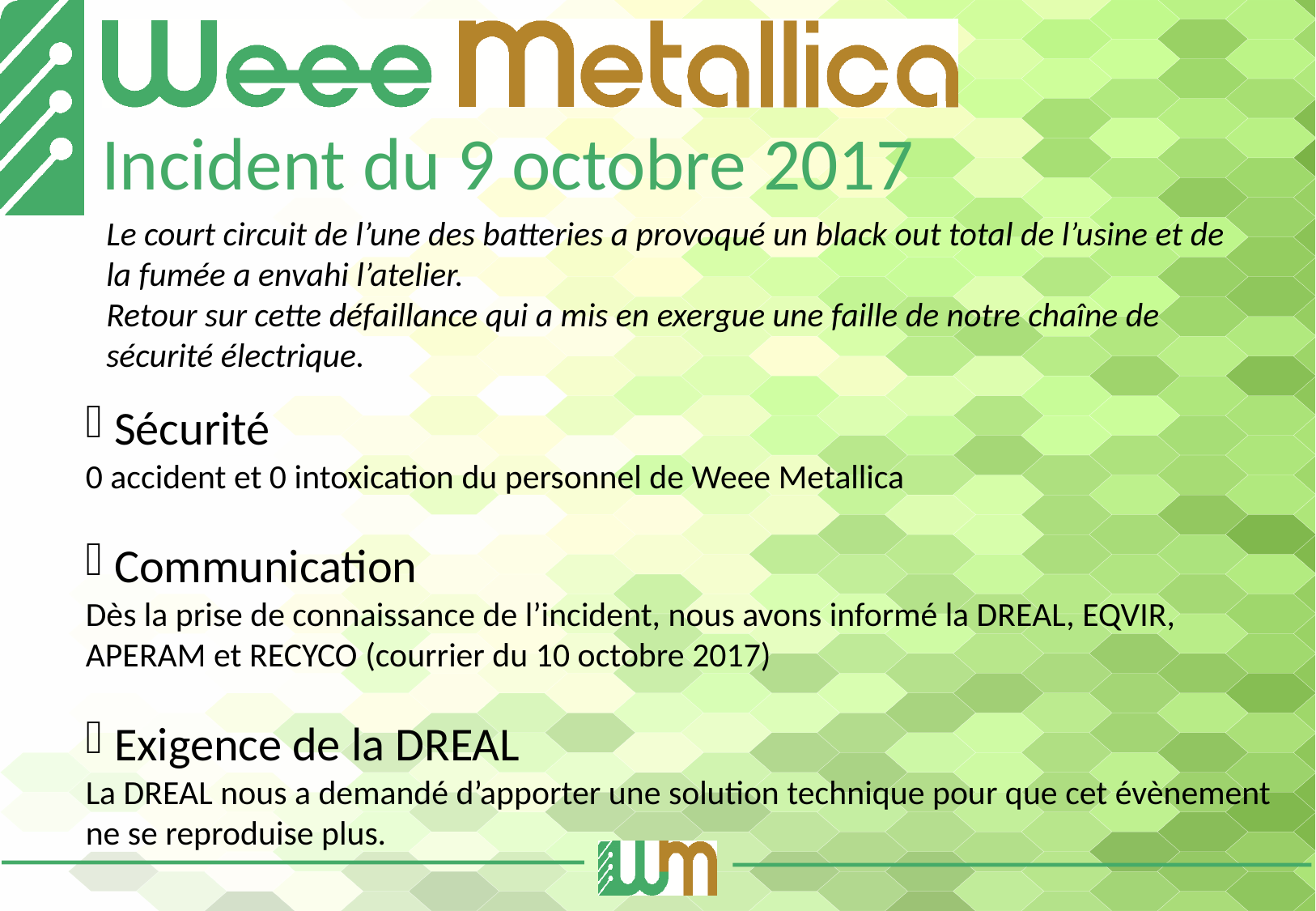

Incident du 9 octobre 2017
Le court circuit de l’une des batteries a provoqué un black out total de l’usine et de la fumée a envahi l’atelier.
Retour sur cette défaillance qui a mis en exergue une faille de notre chaîne de sécurité électrique.
Sécurité
0 accident et 0 intoxication du personnel de Weee Metallica

Communication
Dès la prise de connaissance de l’incident, nous avons informé la DREAL, EQVIR, APERAM et RECYCO (courrier du 10 octobre 2017)

Exigence de la DREAL
La DREAL nous a demandé d’apporter une solution technique pour que cet évènement ne se reproduise plus.